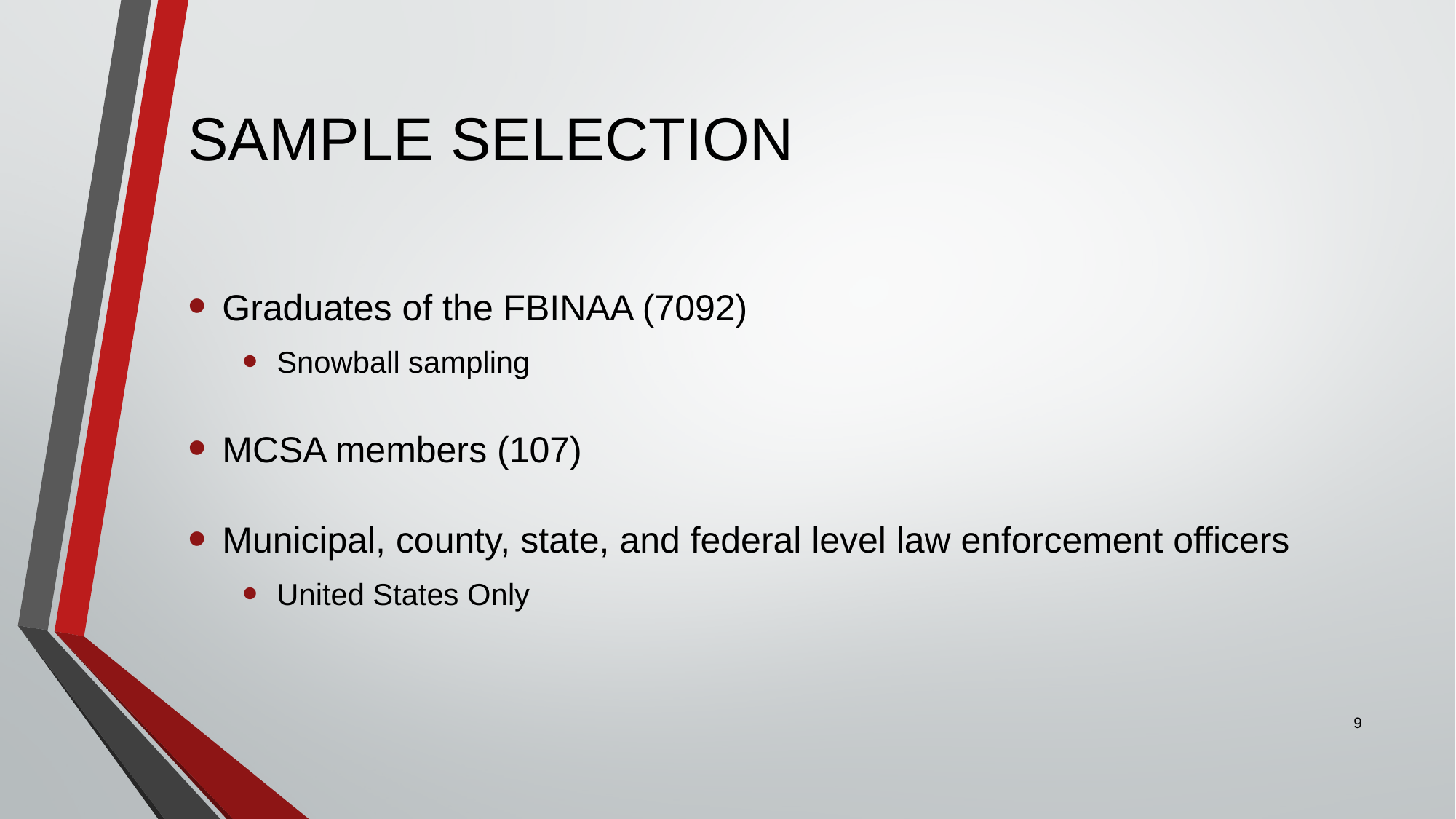

# SAMPLE SELECTION
Graduates of the FBINAA (7092)
Snowball sampling

MCSA members (107)

Municipal, county, state, and federal level law enforcement officers
United States Only

9